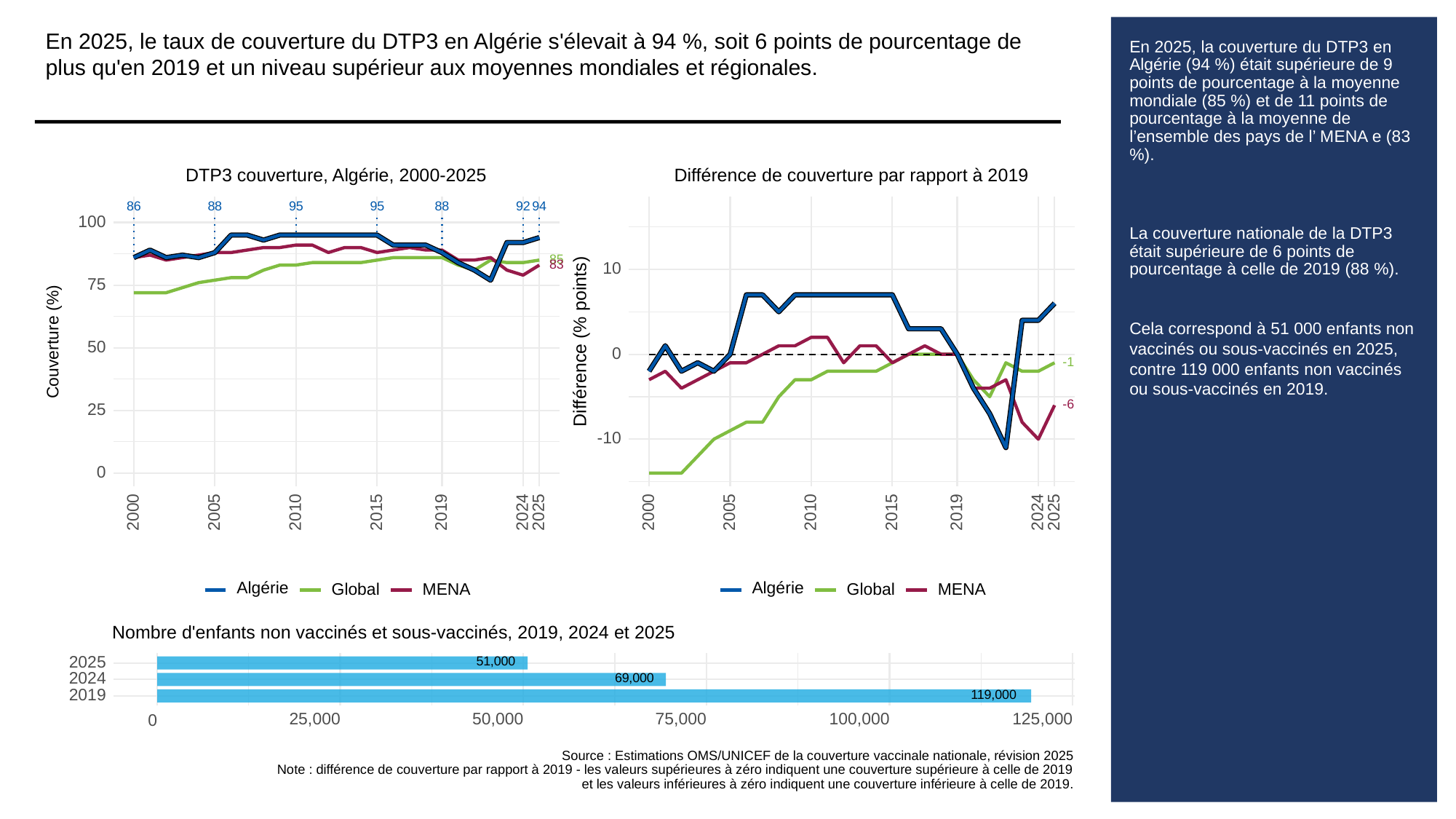

En 2025, le taux de couverture du DTP3 en Algérie s'élevait à 94 %, soit 6 points de pourcentage de plus qu'en 2019 et un niveau supérieur aux moyennes mondiales et régionales.
# En 2025, la couverture du DTP3 en Algérie (94 %) était supérieure de 9 points de pourcentage à la moyenne mondiale (85 %) et de 11 points de pourcentage à la moyenne de l’ensemble des pays de l’ MENA e (83 %).

La couverture nationale de la DTP3 était supérieure de 6 points de pourcentage à celle de 2019 (88 %).

Cela correspond à 51 000 enfants non vaccinés ou sous-vaccinés en 2025, contre 119 000 enfants non vaccinés ou sous-vaccinés en 2019.

DTP3 couverture, Algérie, 2000-2025
Différence de couverture par rapport à 2019

86
88
95
95
88
92
94
100

85

83
10

75

Différence (% points)
Couverture (%)

50

0

-1

-6
25

-10

0

2000
2005
2010
2015
2019
2024
2025
2000
2005
2010
2015
2019
2024
2025
Algérie
Algérie
Global
Global
MENA
MENA

Nombre d'enfants non vaccinés et sous-vaccinés, 2019, 2024 et 2025

51,000
2025

69,000
2024

119,000
2019

25,000
50,000
75,000
100,000
125,000
0
Source : Estimations OMS/UNICEF de la couverture vaccinale nationale, révision 2025
Note : différence de couverture par rapport à 2019 - les valeurs supérieures à zéro indiquent une couverture supérieure à celle de 2019
et les valeurs inférieures à zéro indiquent une couverture inférieure à celle de 2019.